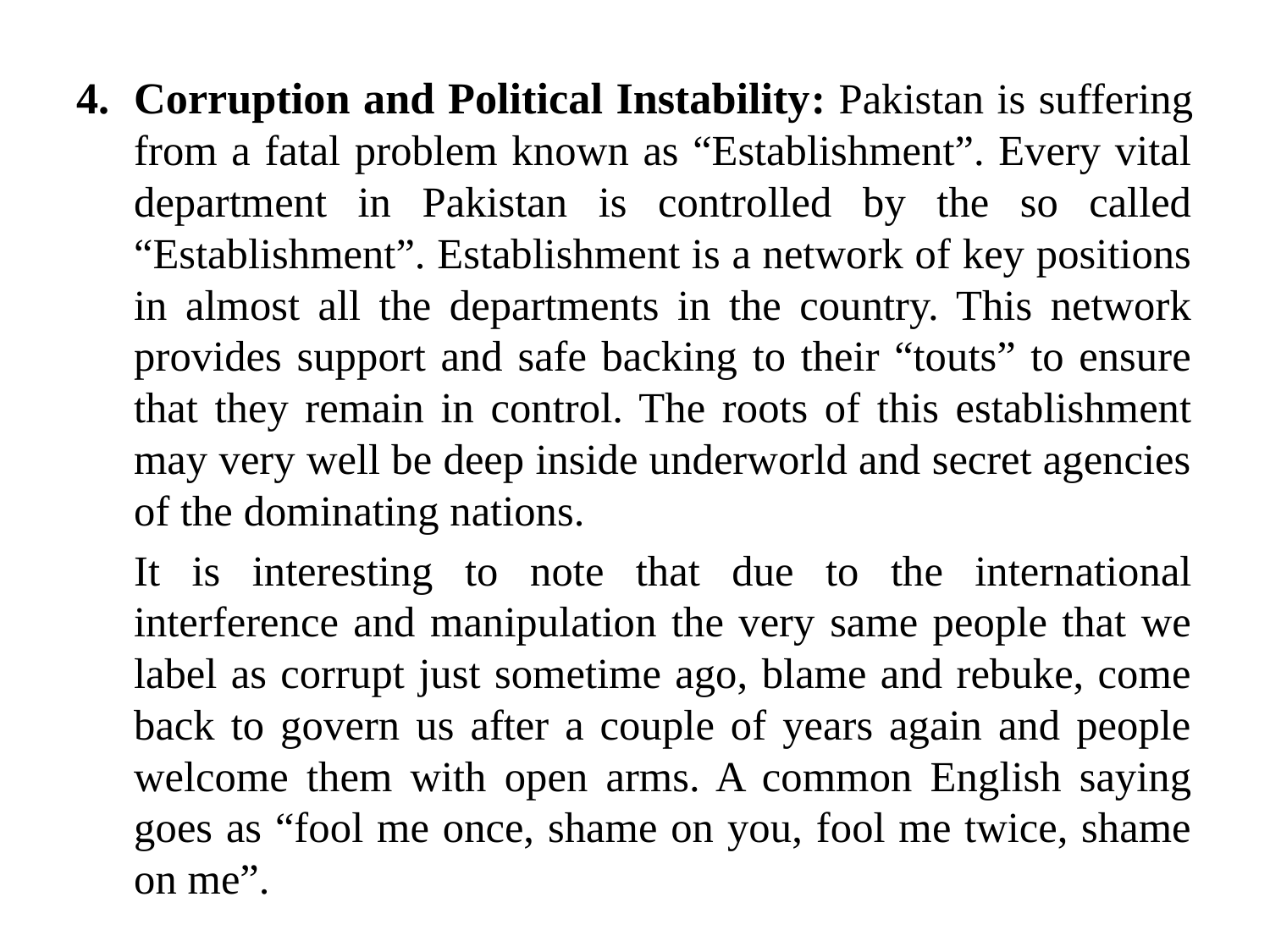

Corruption and Political Instability: Pakistan is suffering from a fatal problem known as “Establishment”. Every vital department in Pakistan is controlled by the so called “Establishment”. Establishment is a network of key positions in almost all the departments in the country. This network provides support and safe backing to their “touts” to ensure that they remain in control. The roots of this establishment may very well be deep inside underworld and secret agencies of the dominating nations.
	It is interesting to note that due to the international interference and manipulation the very same people that we label as corrupt just sometime ago, blame and rebuke, come back to govern us after a couple of years again and people welcome them with open arms. A common English saying goes as “fool me once, shame on you, fool me twice, shame on me”.